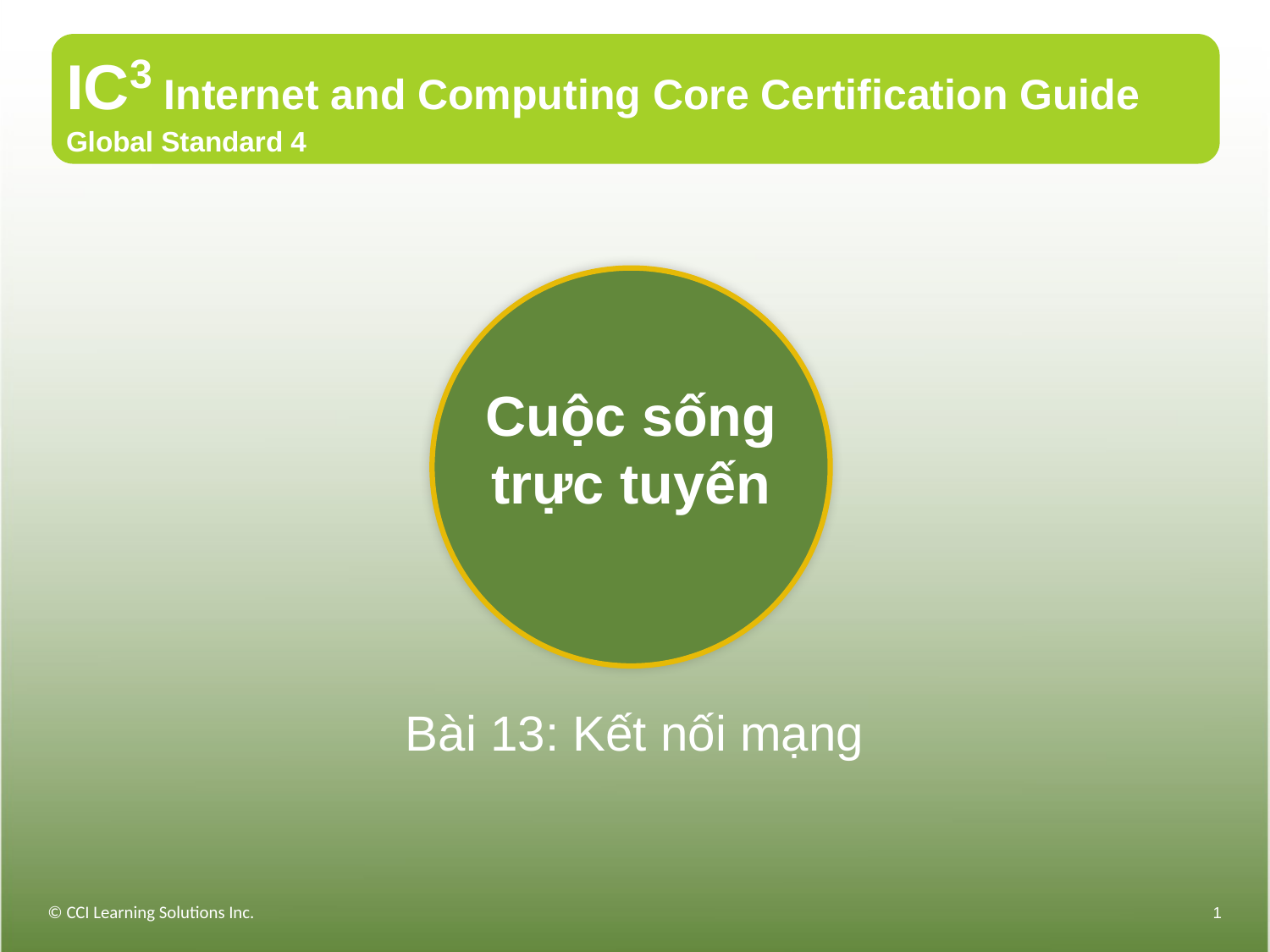

IC3 Internet and Computing Core Certification Guide
Global Standard 4

# Cuộc sống trực tuyến
Bài 13: Kết nối mạng
© CCI Learning Solutions Inc.
1